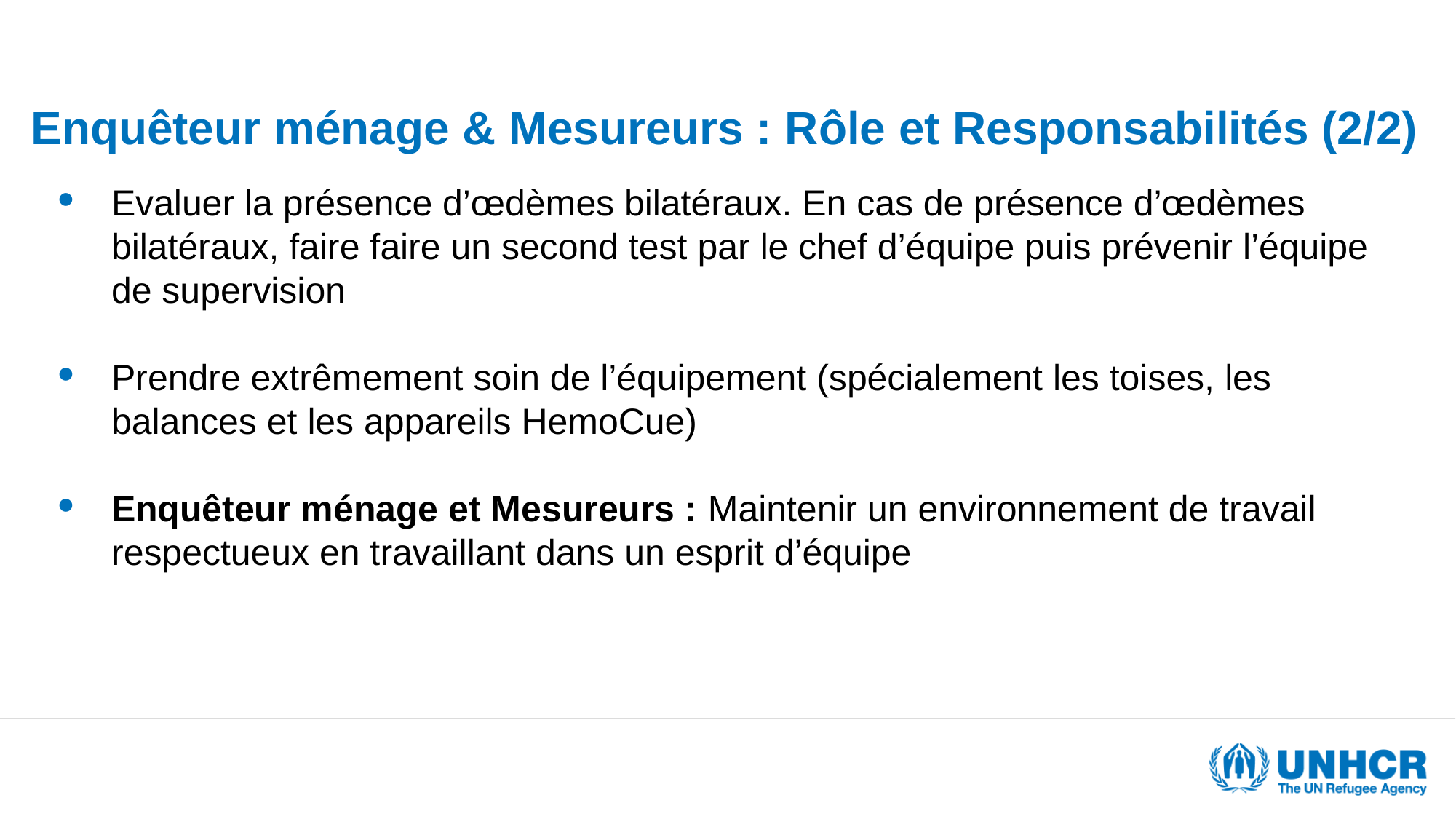

# Enquêteur ménage & Mesureurs : Rôle et Responsabilités (2/2)
Evaluer la présence d’œdèmes bilatéraux. En cas de présence d’œdèmes bilatéraux, faire faire un second test par le chef d’équipe puis prévenir l’équipe de supervision

Prendre extrêmement soin de l’équipement (spécialement les toises, les balances et les appareils HemoCue)

Enquêteur ménage et Mesureurs : Maintenir un environnement de travail respectueux en travaillant dans un esprit d’équipe